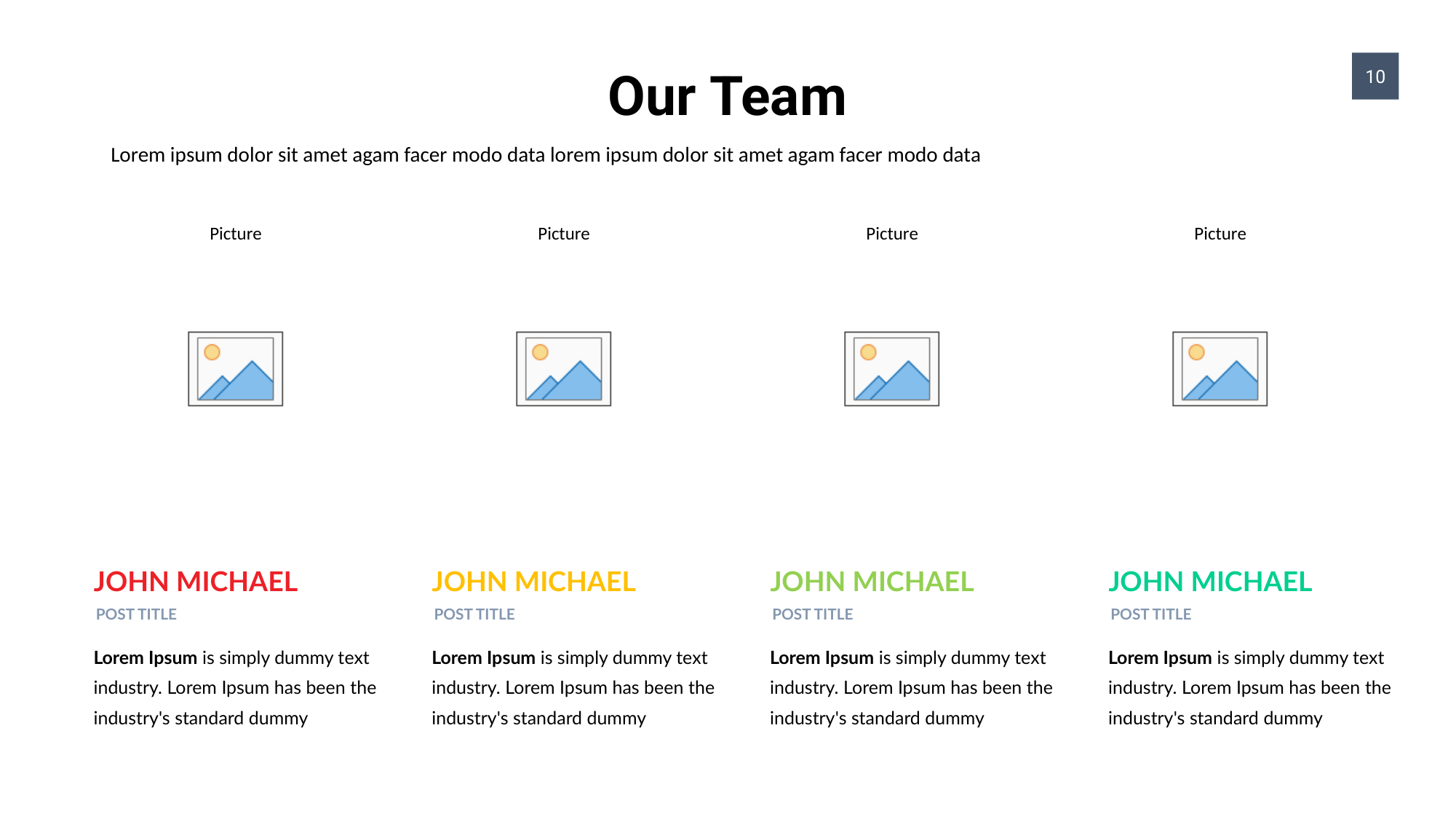

Our Team
10
Lorem ipsum dolor sit amet agam facer modo data lorem ipsum dolor sit amet agam facer modo data

JOHN MICHAEL
POST TITLE
Lorem Ipsum is simply dummy text industry. Lorem Ipsum has been the industry's standard dummy
JOHN MICHAEL
POST TITLE
Lorem Ipsum is simply dummy text industry. Lorem Ipsum has been the industry's standard dummy
JOHN MICHAEL
POST TITLE
Lorem Ipsum is simply dummy text industry. Lorem Ipsum has been the industry's standard dummy
JOHN MICHAEL
POST TITLE
Lorem Ipsum is simply dummy text industry. Lorem Ipsum has been the industry's standard dummy